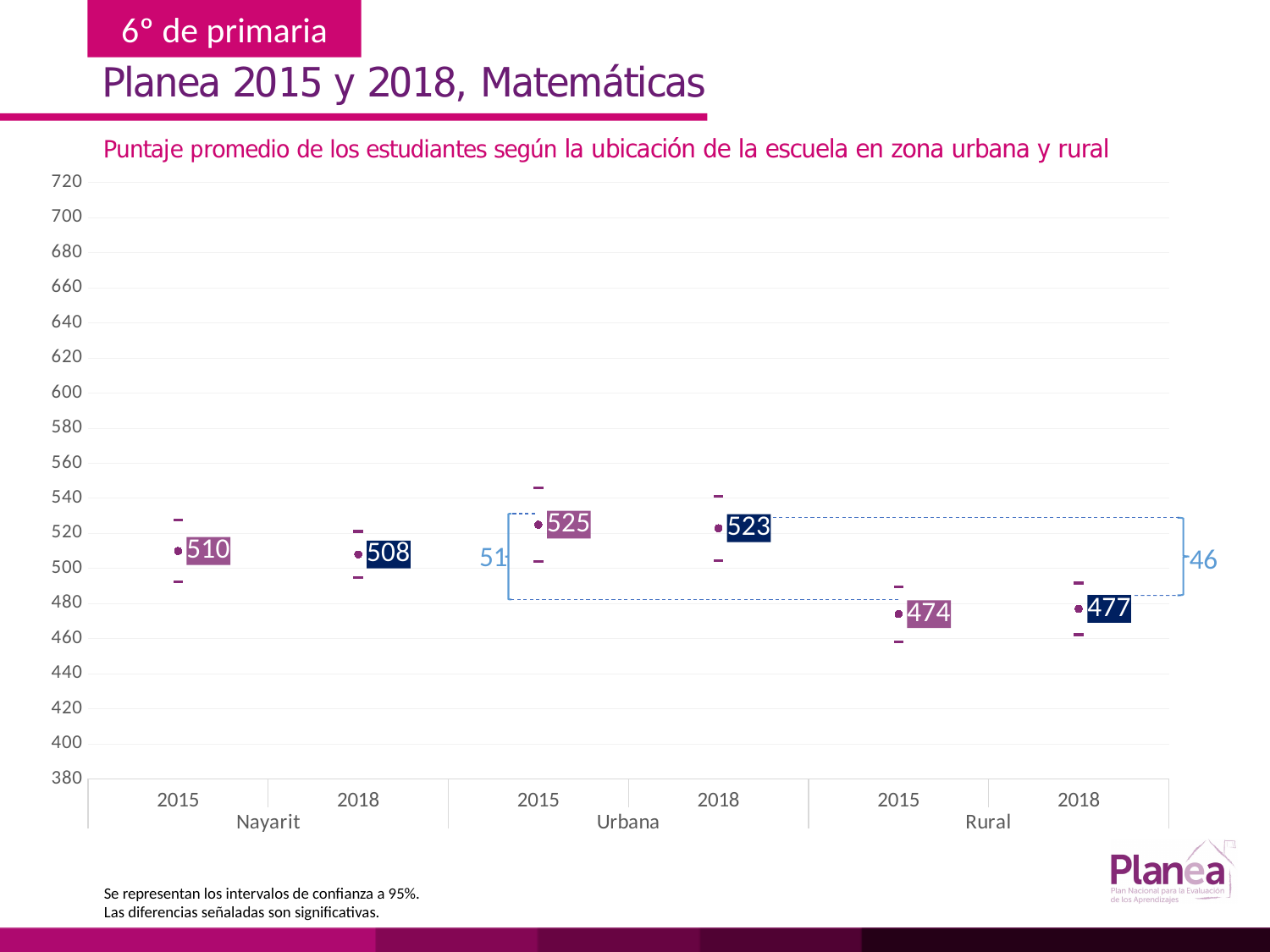

Planea 2015 y 2018, Matemáticas

Puntaje promedio de los estudiantes según la ubicación de la escuela en zona urbana y rural

### Chart

| Category |  |  |  |
|---|---|---|---|
| 2015 | 492.488 | 527.512 | 510.0 |
| 2018 | 494.866 | 521.134 | 508.0 |
| 2015 | 503.906 | 546.094 | 525.0 |
| 2018 | 504.692 | 541.308 | 523.0 |
| 2015 | 458.279 | 489.721 | 474.0 |
| 2018 | 462.274 | 491.726 | 477.0 |
51

46
Se representan los intervalos de confianza a 95%.
Las diferencias señaladas son significativas.